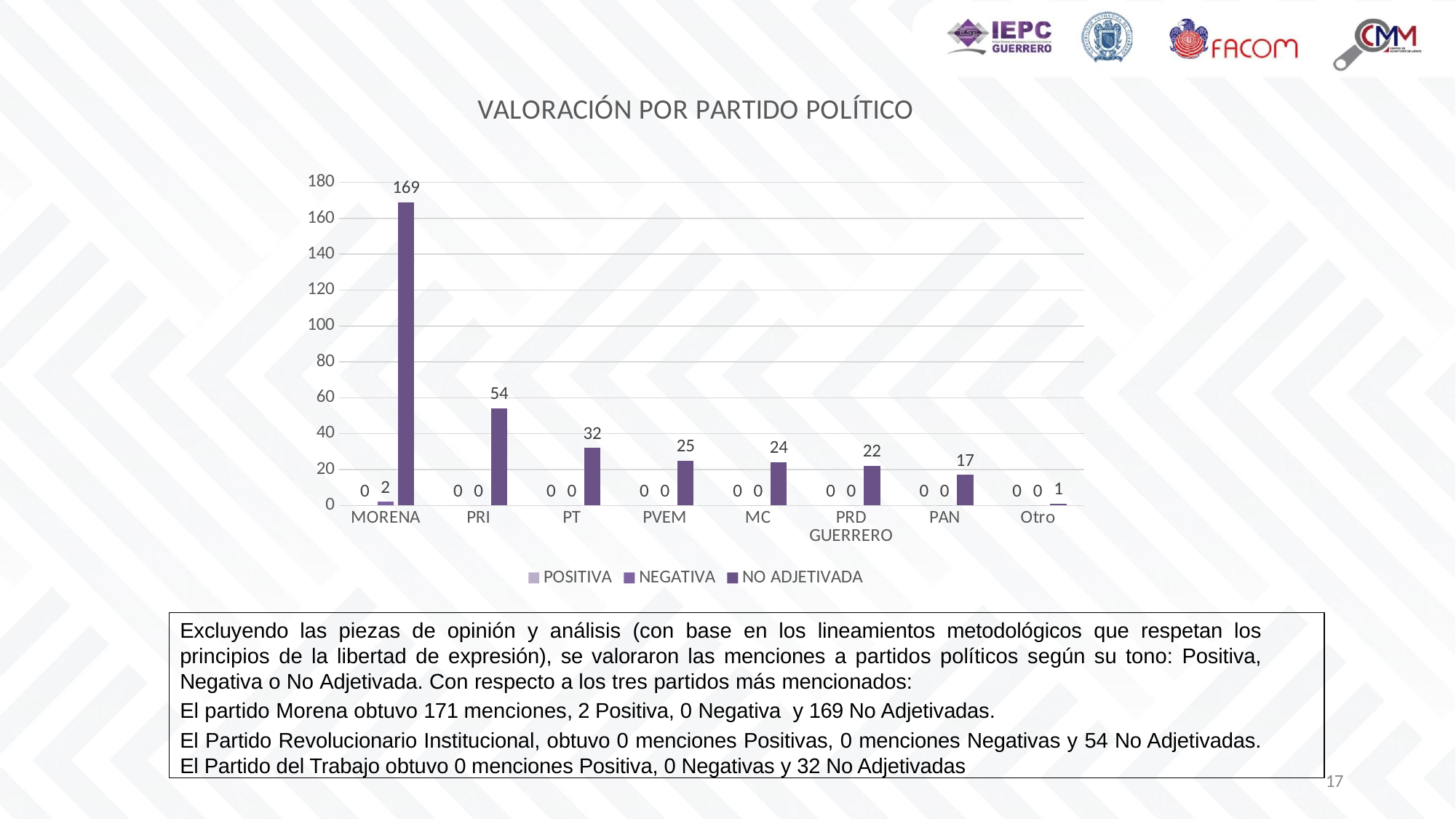

### Chart: VALORACIÓN POR PARTIDO POLÍTICO

| Category | POSITIVA | NEGATIVA | NO ADJETIVADA |
|---|---|---|---|
| MORENA | 0.0 | 2.0 | 169.0 |
| PRI | 0.0 | 0.0 | 54.0 |
| PT | 0.0 | 0.0 | 32.0 |
| PVEM | 0.0 | 0.0 | 25.0 |
| MC | 0.0 | 0.0 | 24.0 |
| PRD GUERRERO | 0.0 | 0.0 | 22.0 |
| PAN | 0.0 | 0.0 | 17.0 |
| Otro | 0.0 | 0.0 | 1.0 |
Excluyendo las piezas de opinión y análisis (con base en los lineamientos metodológicos que respetan los principios de la libertad de expresión), se valoraron las menciones a partidos políticos según su tono: Positiva, Negativa o No Adjetivada. Con respecto a los tres partidos más mencionados:
El partido Morena obtuvo 171 menciones, 2 Positiva, 0 Negativa  y 169 No Adjetivadas.
El Partido Revolucionario Institucional, obtuvo 0 menciones Positivas, 0 menciones Negativas y 54 No Adjetivadas. El Partido del Trabajo obtuvo 0 menciones Positiva, 0 Negativas y 32 No Adjetivadas
17